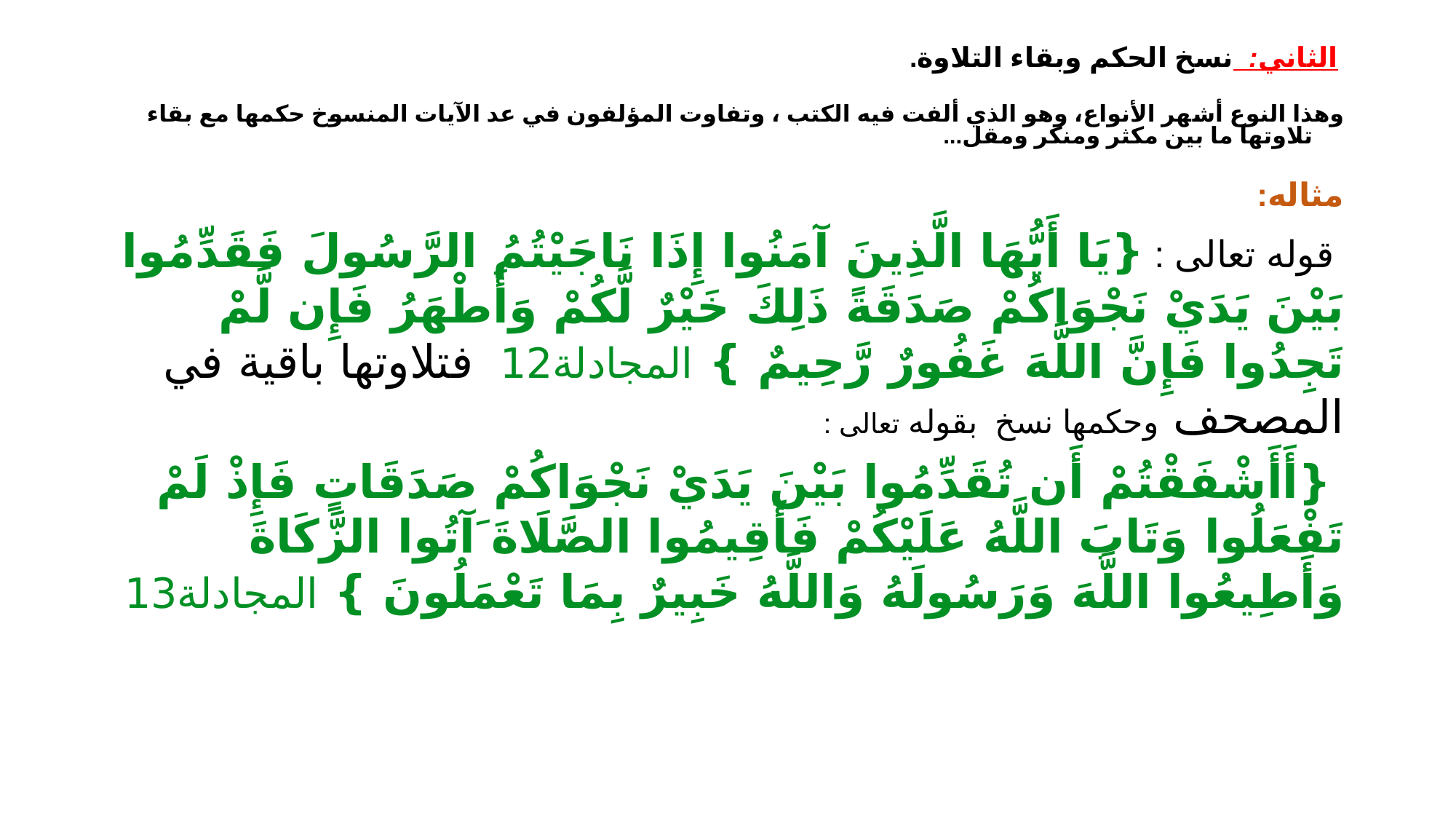

الثاني:  نسخ الحكم وبقاء التلاوة.

وهذا النوع أشهر الأنواع، وهو الذي ألفت فيه الكتب ، وتفاوت المؤلفون في عد الآيات المنسوخ حكمها مع بقاء تلاوتها ما بين مكثر ومنكر ومقل...

مثاله:
 قوله تعالى : {يَا أَيُّهَا الَّذِينَ آمَنُوا إِذَا نَاجَيْتُمُ الرَّسُولَ فَقَدِّمُوا بَيْنَ يَدَيْ نَجْوَاكُمْ صَدَقَةً ذَلِكَ خَيْرٌ لَّكُمْ وَأَطْهَرُ فَإِن لَّمْ تَجِدُوا فَإِنَّ اللَّهَ غَفُورٌ رَّحِيمٌ } المجادلة12  فتلاوتها باقية في المصحف وحكمها نسخ  بقوله تعالى :
 {أَأَشْفَقْتُمْ أَن تُقَدِّمُوا بَيْنَ يَدَيْ نَجْوَاكُمْ صَدَقَاتٍ فَإِذْ لَمْ تَفْعَلُوا وَتَابَ اللَّهُ عَلَيْكُمْ فَأَقِيمُوا الصَّلَاةَ َآتُوا الزَّكَاةَ وَأَطِيعُوا اللَّهَ وَرَسُولَهُ وَاللَّهُ خَبِيرٌ بِمَا تَعْمَلُونَ } المجادلة13